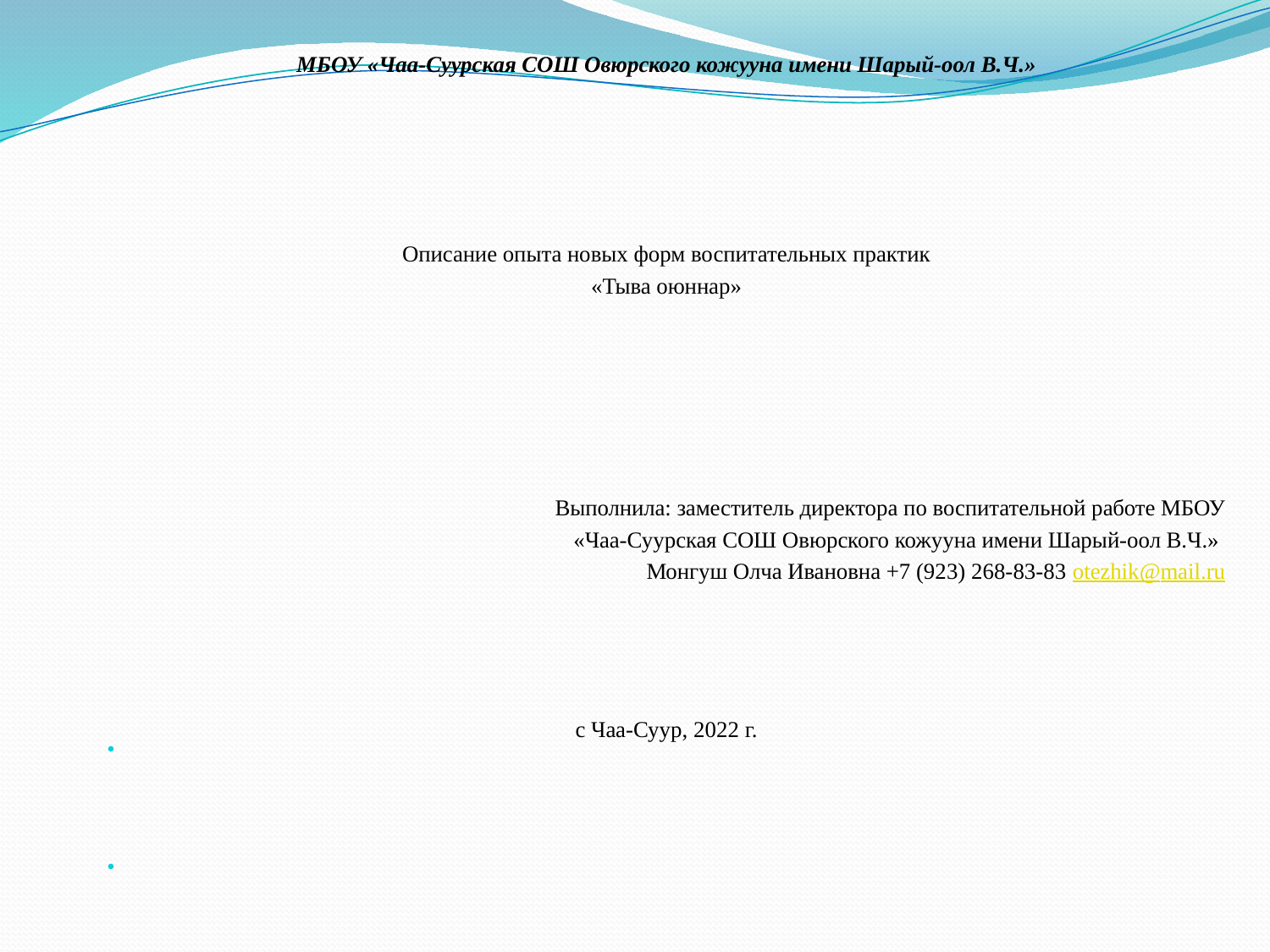

МБОУ «Чаа-Суурская СОШ Овюрского кожууна имени Шарый-оол В.Ч.»

Описание опыта новых форм воспитательных практик
«Тыва оюннар»

Выполнила: заместитель директора по воспитательной работе МБОУ
 «Чаа-Суурская СОШ Овюрского кожууна имени Шарый-оол В.Ч.»
Монгуш Олча Ивановна +7 (923) 268-83-83 otezhik@mail.ru

с Чаа-Суур, 2022 г.

#